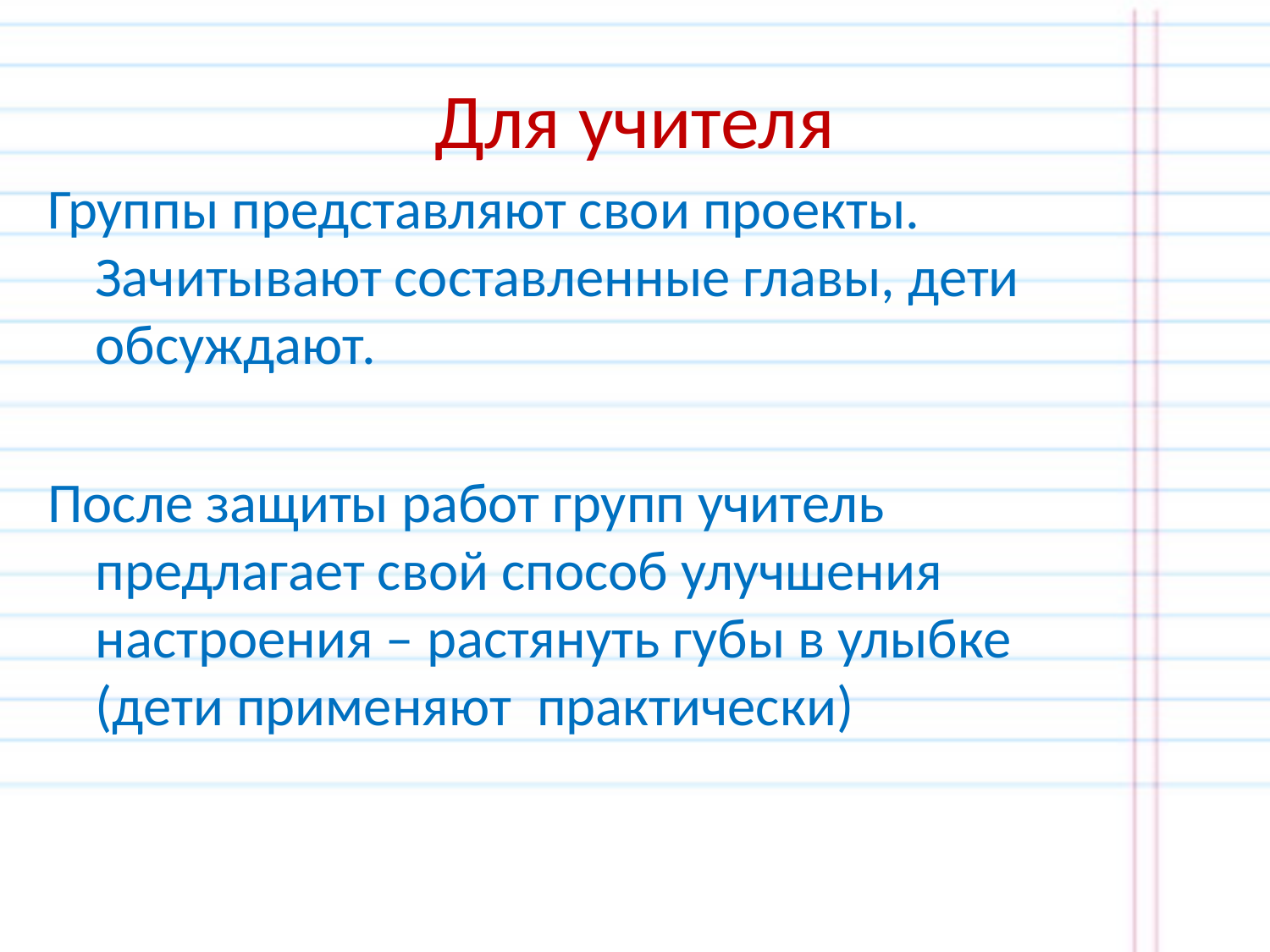

# Для учителя
Группы представляют свои проекты. Зачитывают составленные главы, дети обсуждают.

После защиты работ групп учитель предлагает свой способ улучшения настроения – растянуть губы в улыбке (дети применяют  практически)